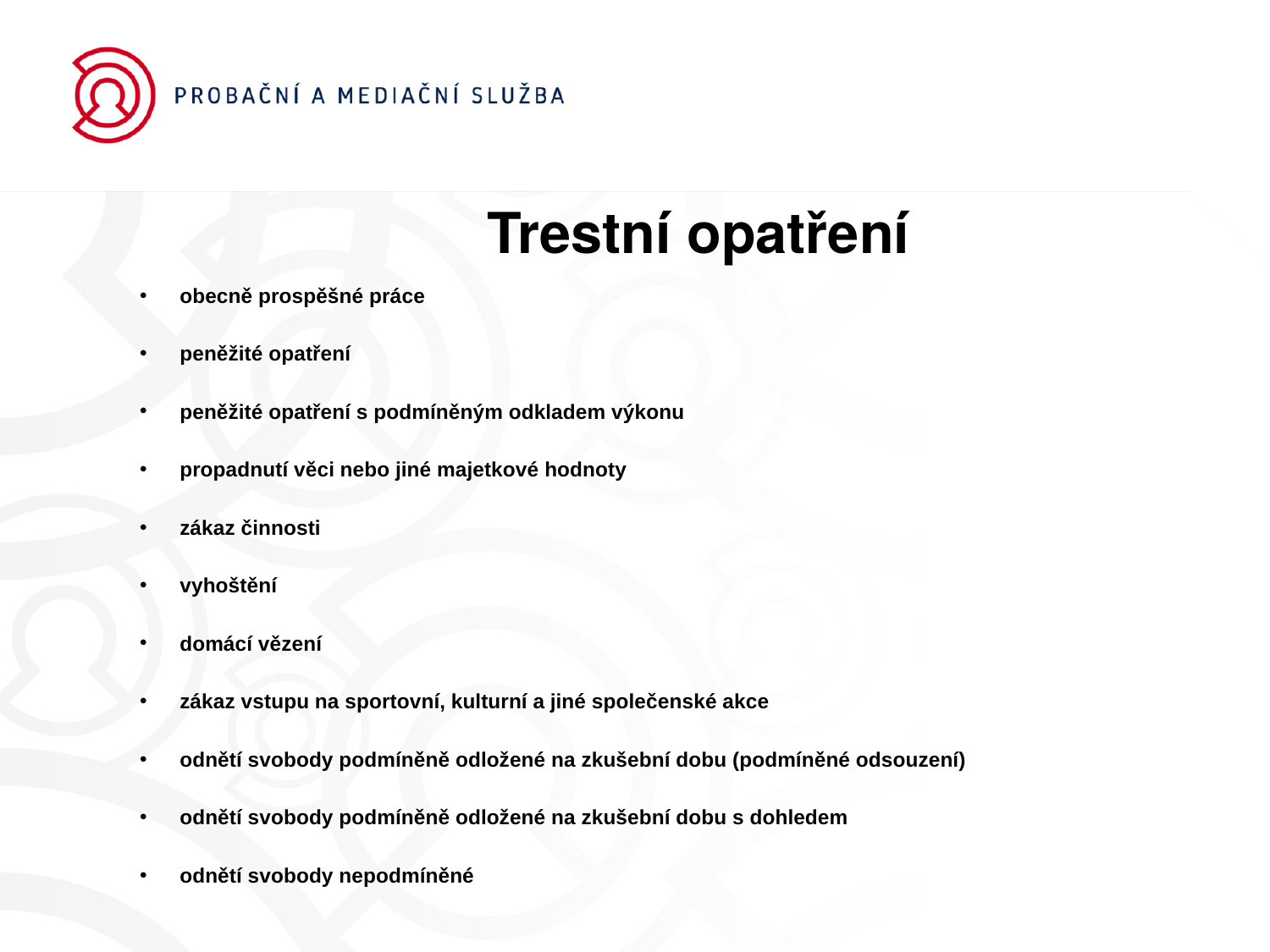

Trestní opatření
obecně prospěšné práce

peněžité opatření

peněžité opatření s podmíněným odkladem výkonu

propadnutí věci nebo jiné majetkové hodnoty

zákaz činnosti

vyhoštění

domácí vězení

zákaz vstupu na sportovní, kulturní a jiné společenské akce

odnětí svobody podmíněně odložené na zkušební dobu (podmíněné odsouzení)

odnětí svobody podmíněně odložené na zkušební dobu s dohledem

odnětí svobody nepodmíněné